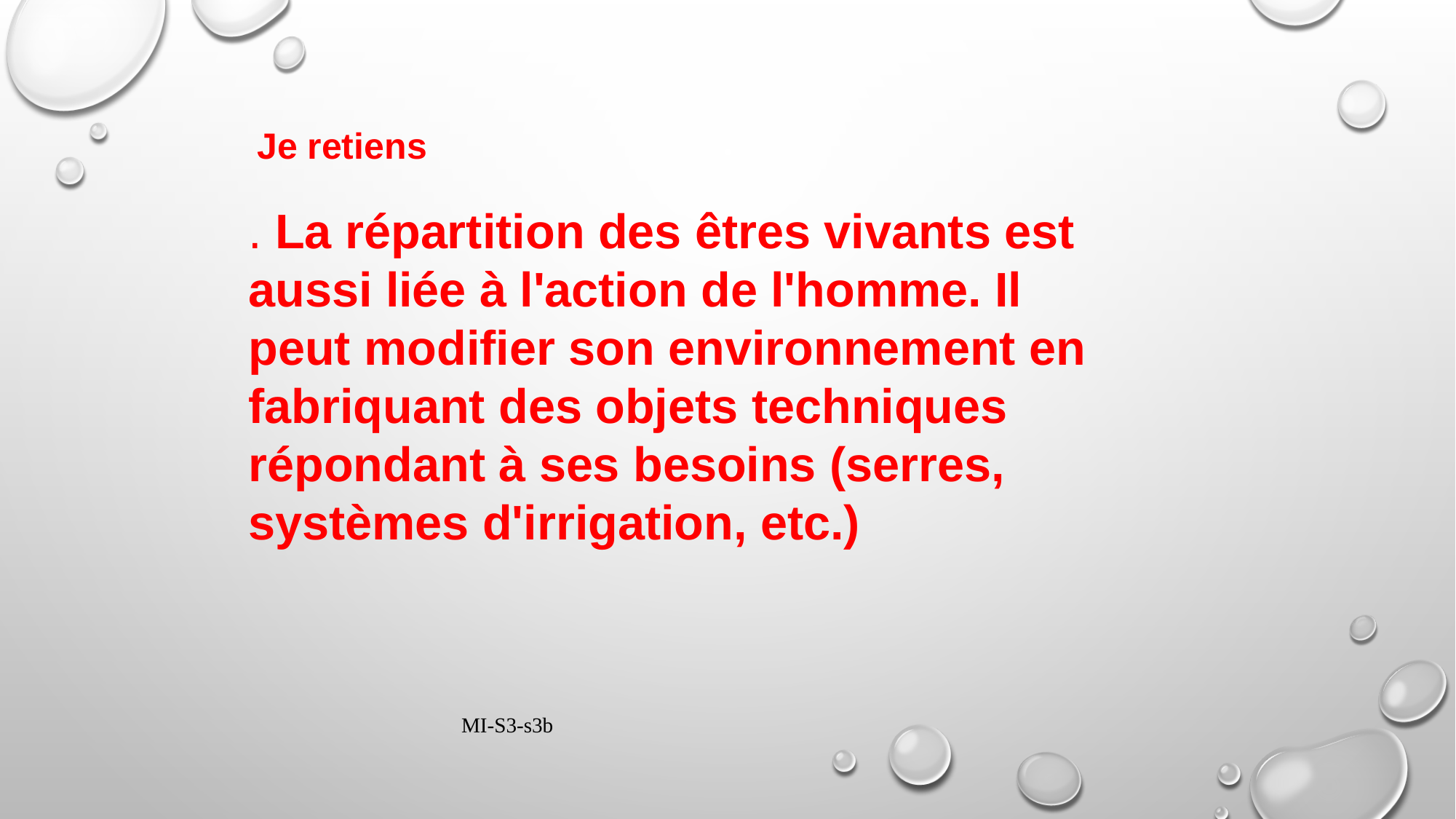

Je retiens
. La répartition des êtres vivants est aussi liée à l'action de l'homme. Il peut modifier son environnement en fabriquant des objets techniques répondant à ses besoins (serres, systèmes d'irrigation, etc.)

MI-S3-s3b